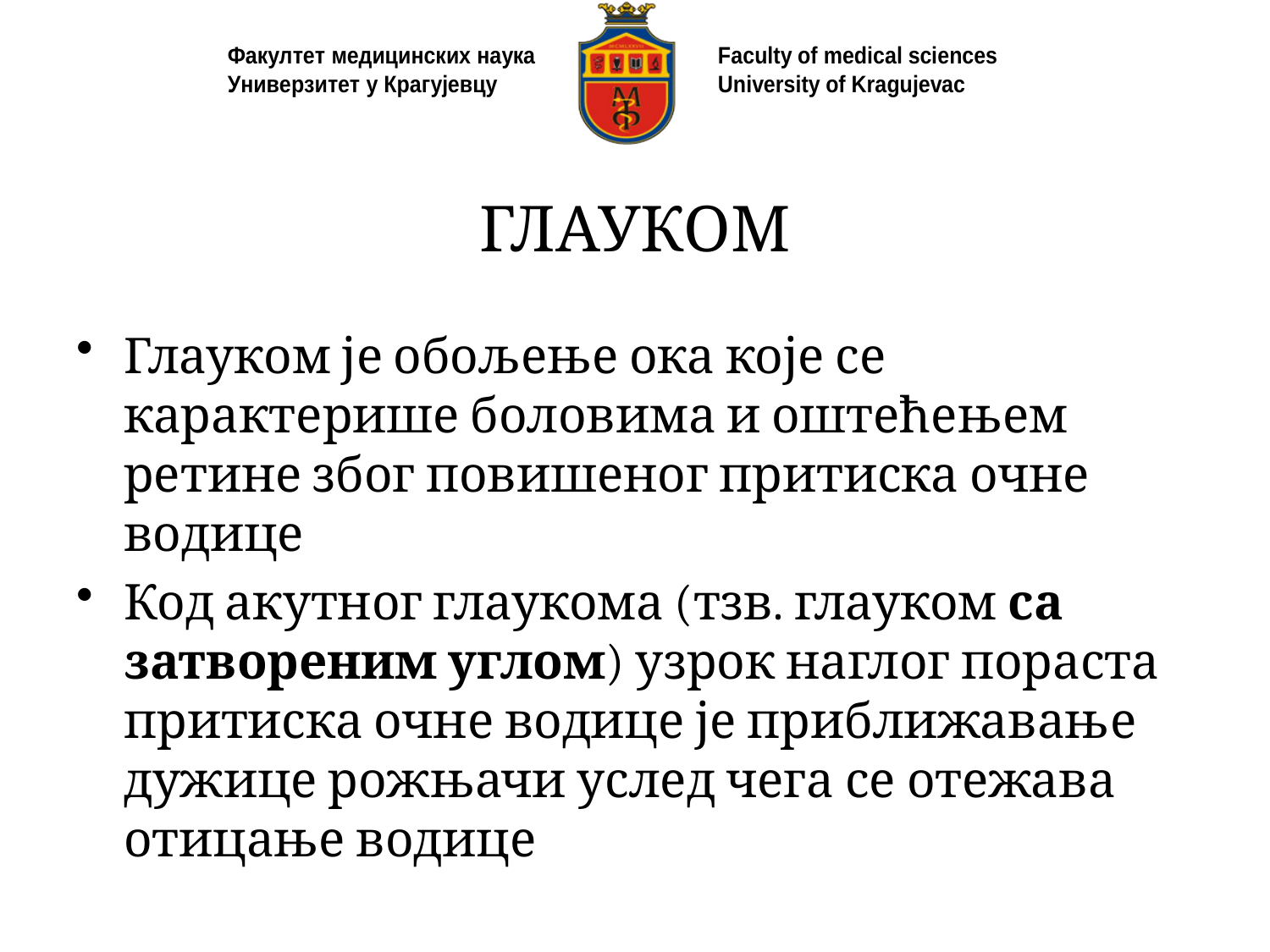

# ГЛАУКОМ
Глауком је обољење ока које се карактерише боловима и оштећењем ретине због повишеног притиска очне водице
Код акутног глаукома (тзв. глауком са затвореним углом) узрок наглог пораста притиска очне водице је приближавање дужице рожњачи услед чега се отежава отицање водице